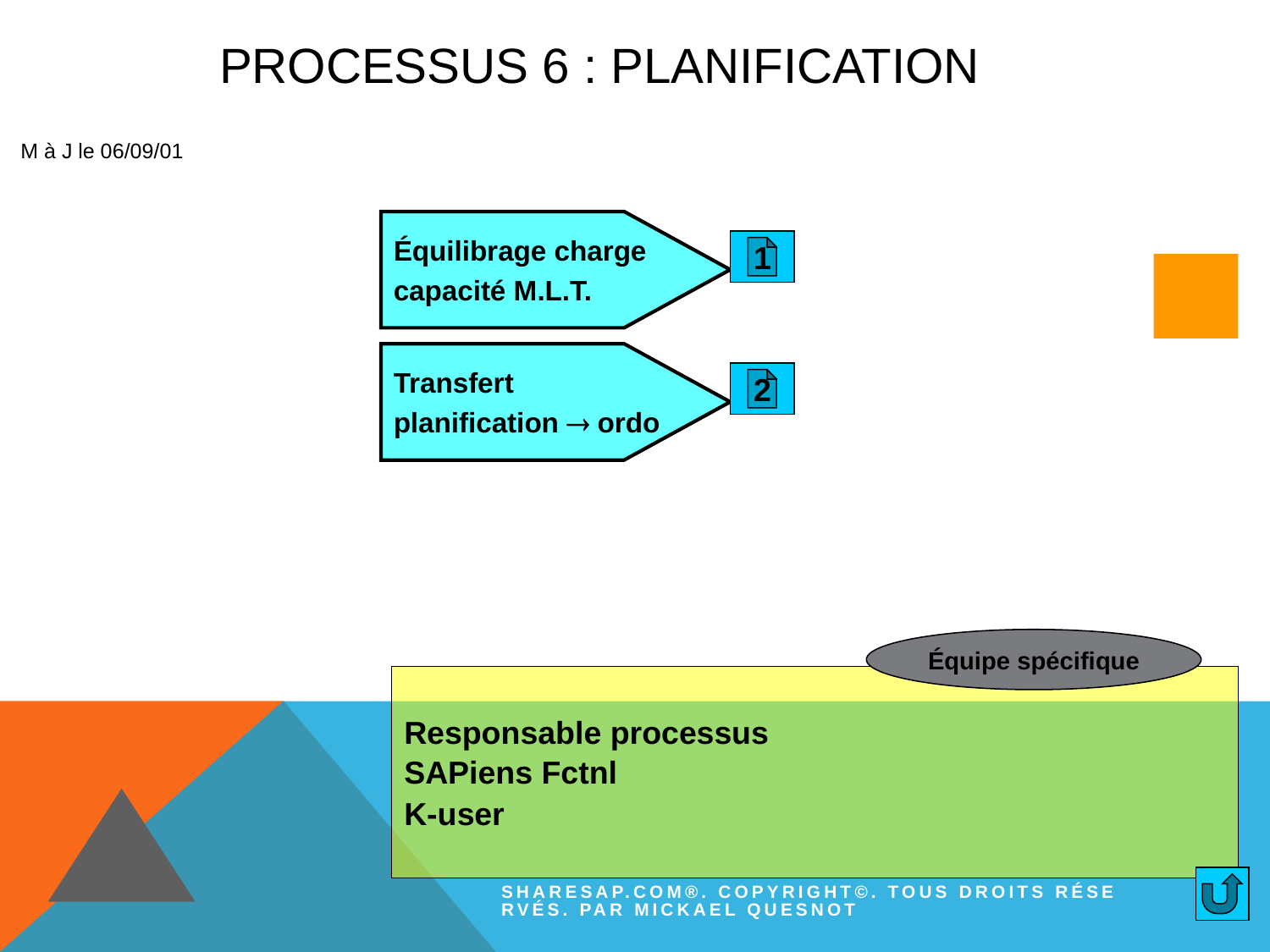

# Processus 6 : Planification
M à J le 06/09/01
Équilibrage charge
capacité M.L.T.
1

Transfert
planification → ordo
2
Équipe spécifique
Responsable processus
SAPiens Fctnl
K-user

Sharesap.com®. Copyright©. Tous droits réservés. Par Mickael QUESNOT